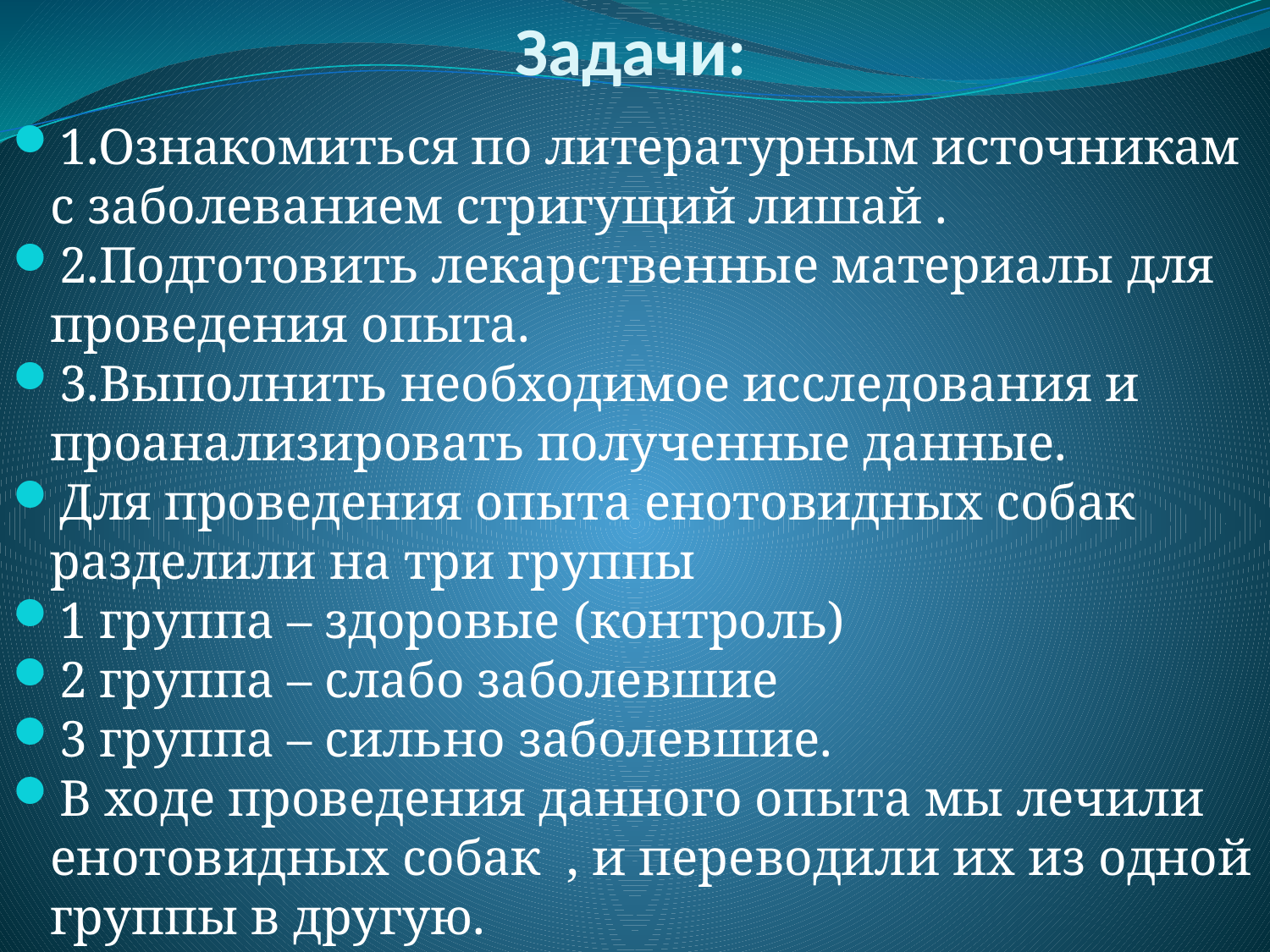

# Задачи:
1.Ознакомиться по литературным источникам с заболеванием стригущий лишай .
2.Подготовить лекарственные материалы для проведения опыта.
3.Выполнить необходимое исследования и проанализировать полученные данные.
Для проведения опыта енотовидных собак разделили на три группы
1 группа – здоровые (контроль)
2 группа – слабо заболевшие
3 группа – сильно заболевшие.
В ходе проведения данного опыта мы лечили енотовидных собак  , и переводили их из одной группы в другую.